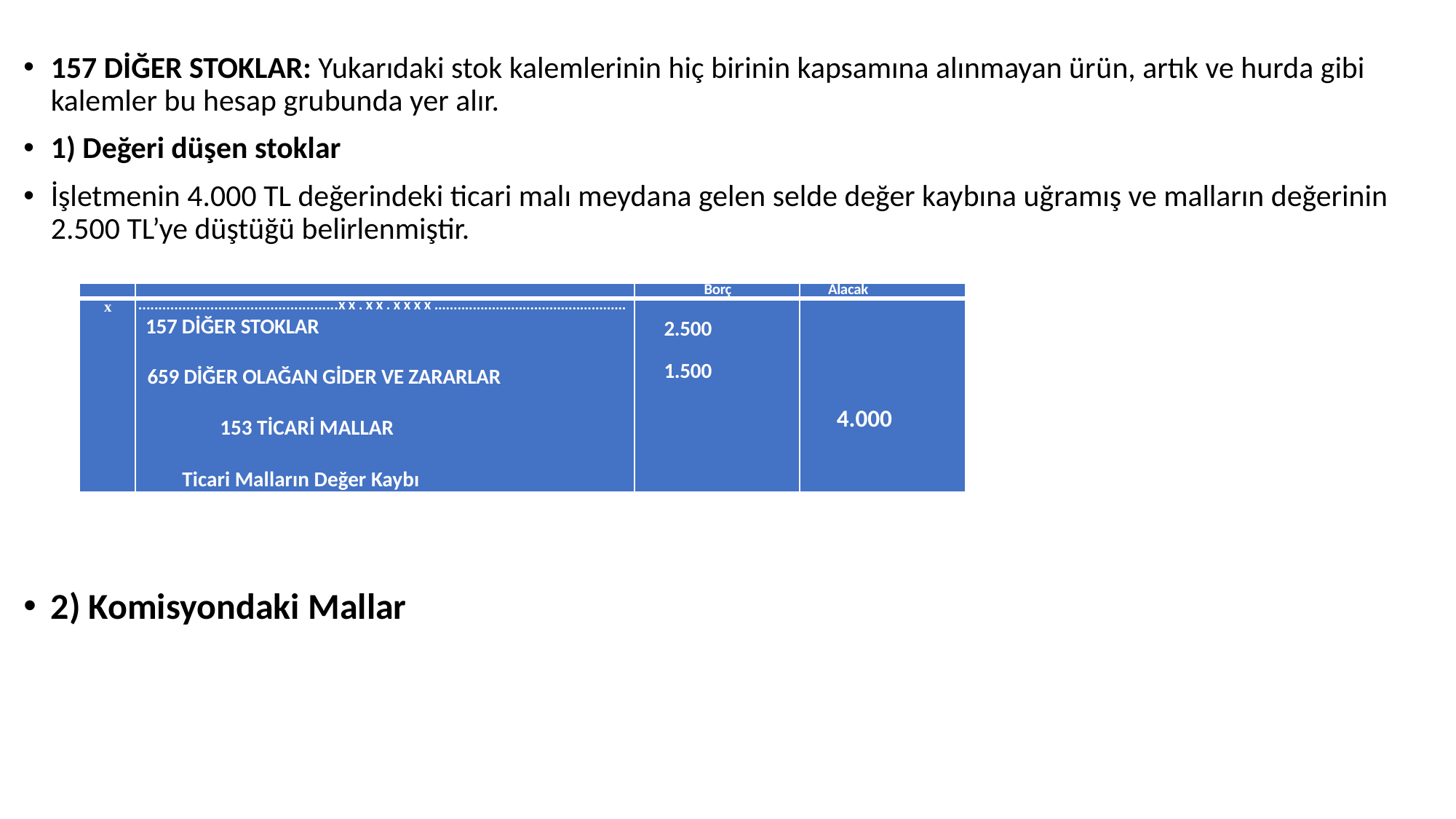

157 DİĞER STOKLAR: Yukarıdaki stok kalemlerinin hiç birinin kapsamına alınmayan ürün, artık ve hurda gibi kalemler bu hesap grubunda yer alır.
1) Değeri düşen stoklar
İşletmenin 4.000 TL değerindeki ticari malı meydana gelen selde değer kaybına uğramış ve malların değerinin 2.500 TL’ye düştüğü belirlenmiştir.

2) Komisyondaki Mallar
|  |  | Borç | Alacak |
| --- | --- | --- | --- |
| x | ..................................................xx.xx.xxxx.................................................. 157 DİĞER STOKLAR 659 DİĞER OLAĞAN GİDER VE ZARARLAR 153 TİCARİ MALLAR Ticari Malların Değer Kaybı | 2.500 1.500 | 4.000 |